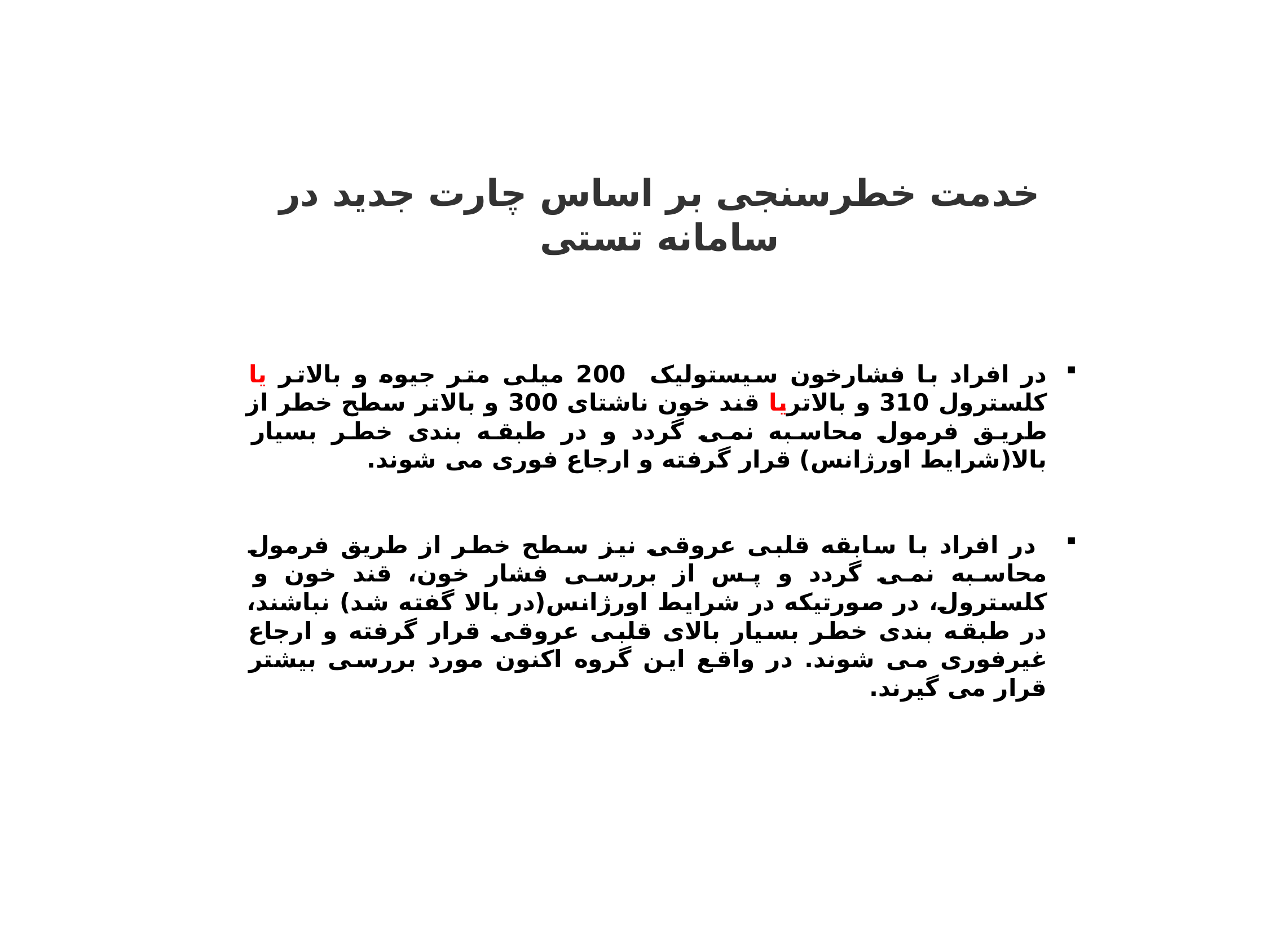

# خدمت خطرسنجی بر اساس چارت جدید در سامانه تستی

در افراد با فشارخون سیستولیک  200 میلی متر جیوه و بالاتر یا کلسترول 310 و بالاتریا قند خون ناشتای 300 و بالاتر سطح خطر از طریق فرمول محاسبه نمی گردد و در طبقه بندی خطر بسیار بالا(شرایط اورژانس) قرار گرفته و ارجاع فوری می شوند.

 در افراد با سابقه قلبی عروقی نیز سطح خطر از طریق فرمول محاسبه نمی گردد و پس از بررسی فشار خون، قند خون و کلسترول، در صورتیکه در شرایط اورژانس(در بالا گفته شد) نباشند، در طبقه بندی خطر بسیار بالای قلبی عروقی قرار گرفته و ارجاع غیرفوری می شوند. در واقع این گروه اکنون مورد بررسی بیشتر قرار می گیرند.